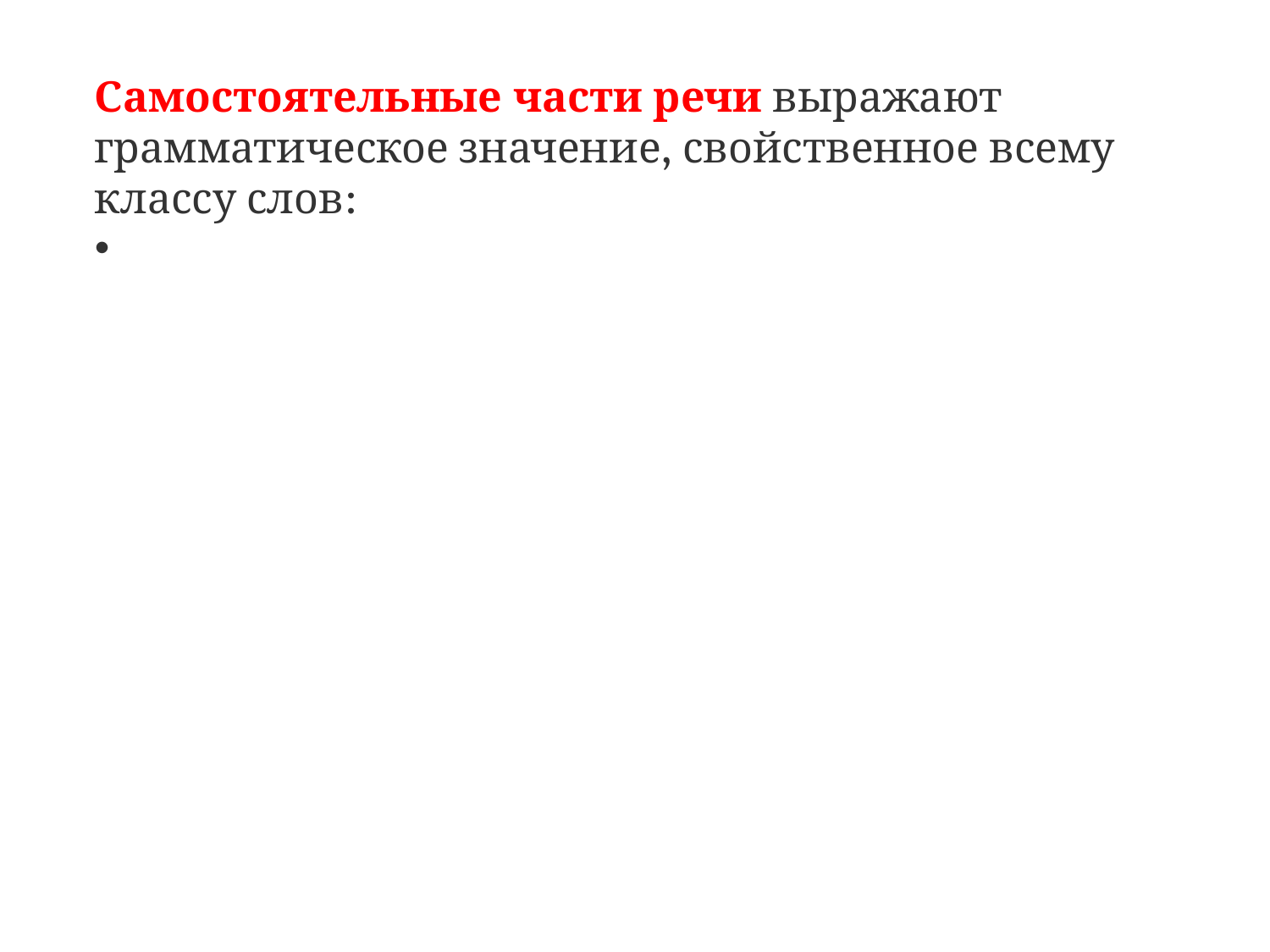

Самостоятельные части речи выражают грамматическое значение, свойственное всему классу слов:
Существительные – «предмет»
Прилагательное – «признак предмета»
Числительное – «число, количество, порядок при счете»
Глагол – «действие»
Наречие – «признак признака, признак действия»
Местоимение – «указание».
Самостоятельные части речи подразделяются на знаменательные и местоимения.
Знаменательные части речи называют предметы, признаки, действия, числа, а местоимения только указывают на них.